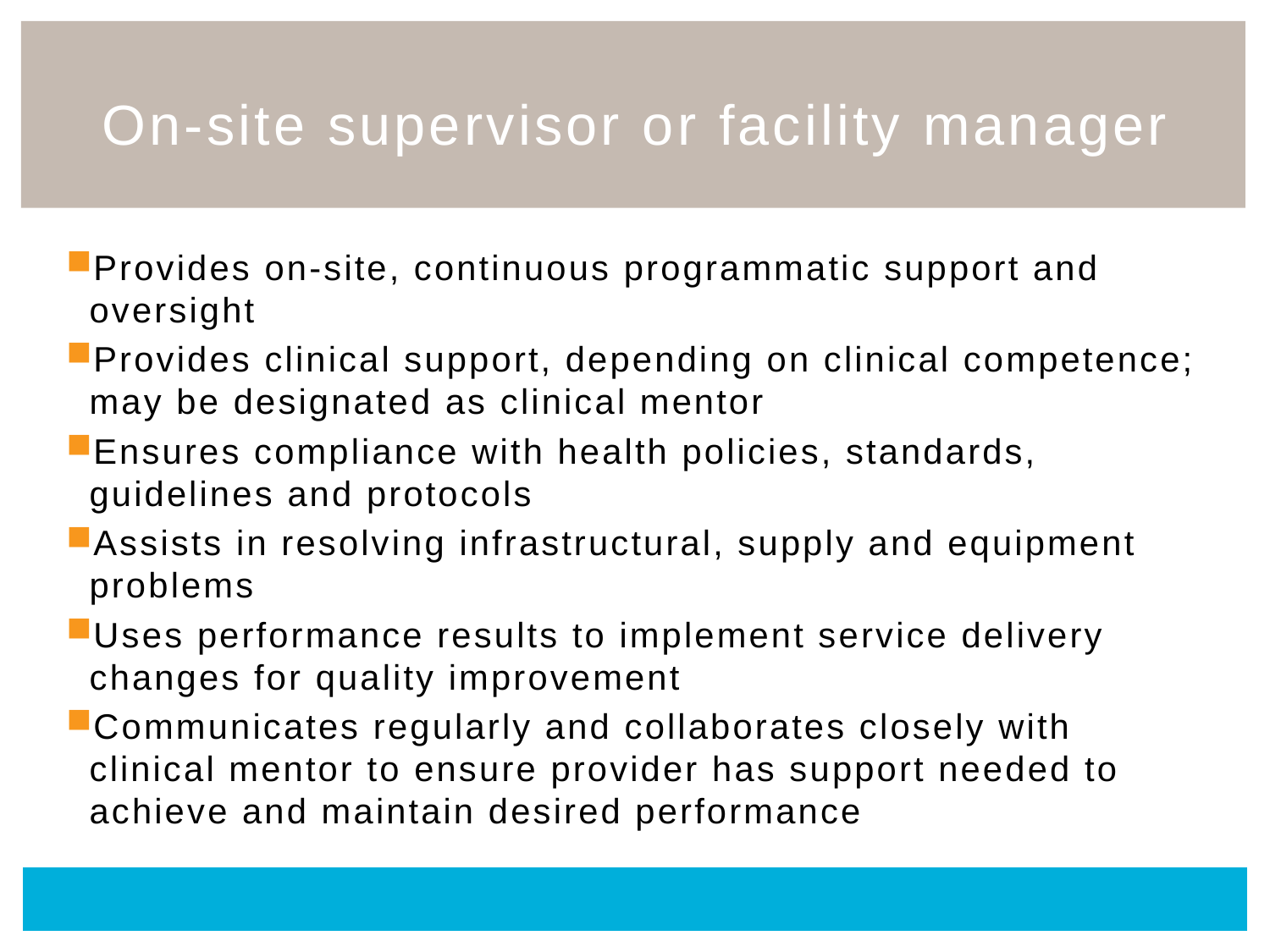

# On-site supervisor or facility manager
Provides on-site, continuous programmatic support and oversight
Provides clinical support, depending on clinical competence; may be designated as clinical mentor
Ensures compliance with health policies, standards, guidelines and protocols
Assists in resolving infrastructural, supply and equipment problems
Uses performance results to implement service delivery changes for quality improvement
Communicates regularly and collaborates closely with clinical mentor to ensure provider has support needed to achieve and maintain desired performance